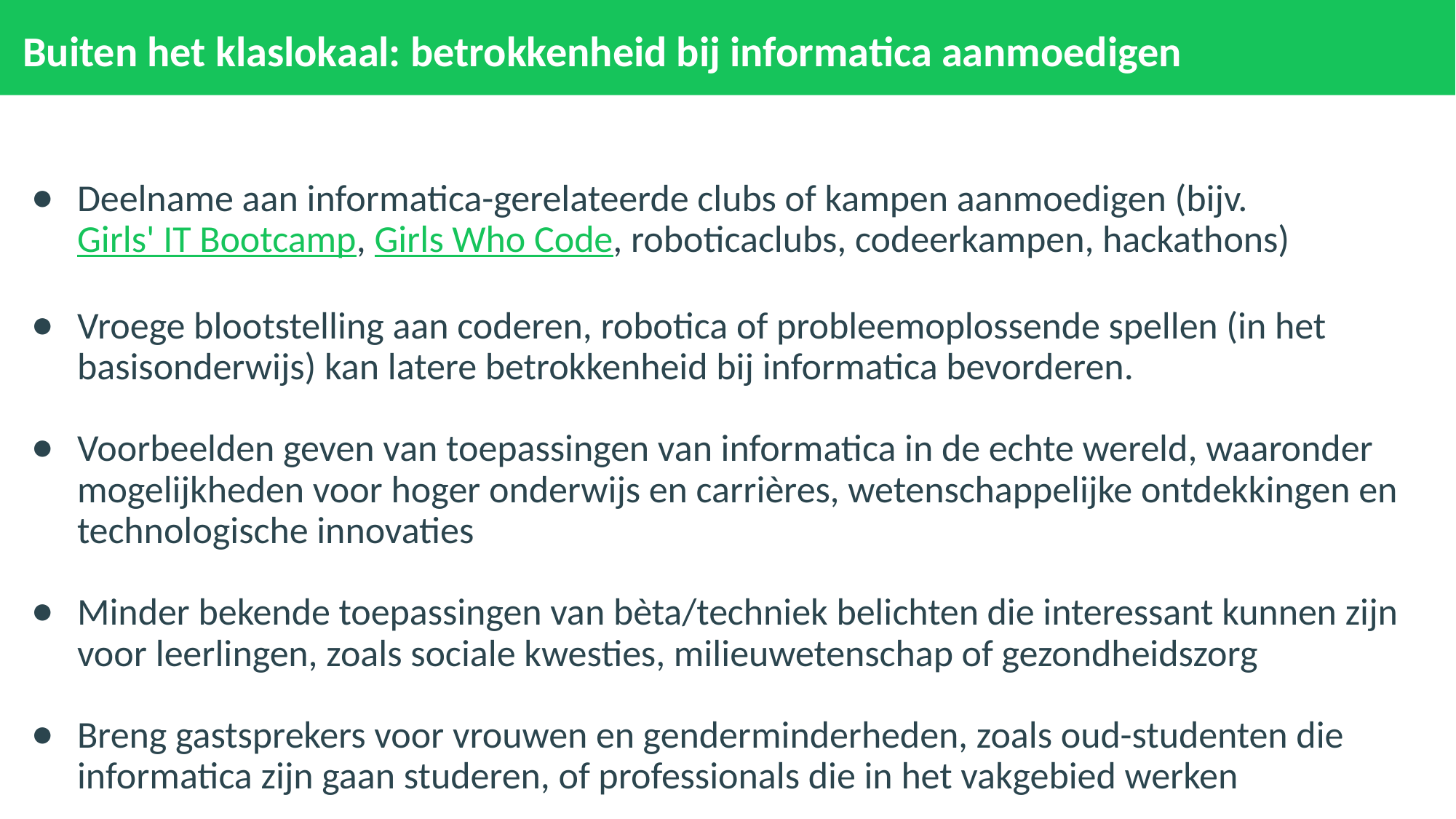

# Buiten het klaslokaal: betrokkenheid bij informatica aanmoedigen
Deelname aan informatica-gerelateerde clubs of kampen aanmoedigen (bijv. Girls' IT Bootcamp, Girls Who Code, roboticaclubs, codeerkampen, hackathons)
Vroege blootstelling aan coderen, robotica of probleemoplossende spellen (in het basisonderwijs) kan latere betrokkenheid bij informatica bevorderen.
Voorbeelden geven van toepassingen van informatica in de echte wereld, waaronder mogelijkheden voor hoger onderwijs en carrières, wetenschappelijke ontdekkingen en technologische innovaties
Minder bekende toepassingen van bèta/techniek belichten die interessant kunnen zijn voor leerlingen, zoals sociale kwesties, milieuwetenschap of gezondheidszorg
Breng gastsprekers voor vrouwen en genderminderheden, zoals oud-studenten die informatica zijn gaan studeren, of professionals die in het vakgebied werken